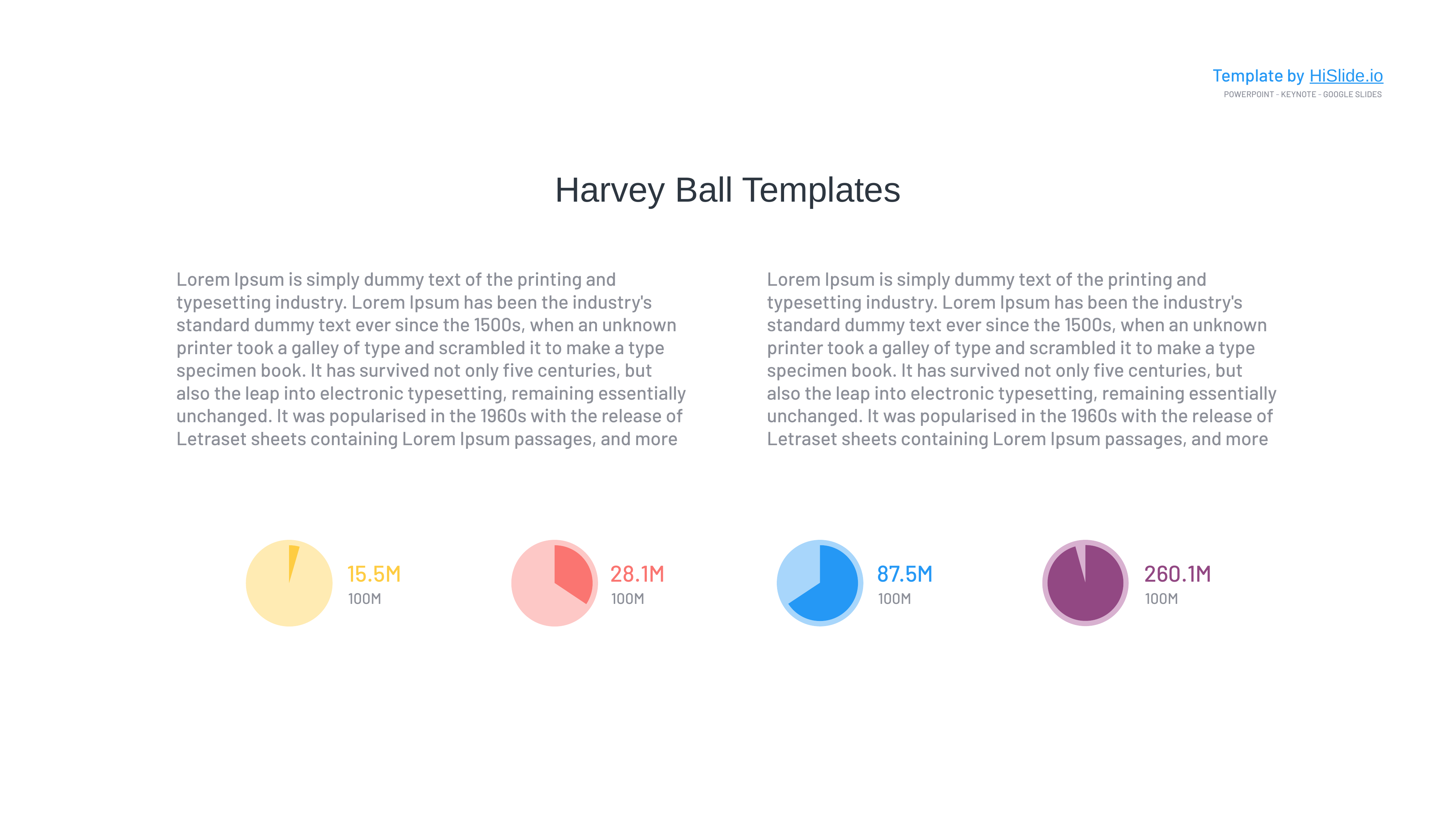

Template by HiSlide.io
PowerPoint - Keynote - Google Slides
Harvey Ball Templates
Lorem Ipsum is simply dummy text of the printing and typesetting industry. Lorem Ipsum has been the industry's standard dummy text ever since the 1500s, when an unknown printer took a galley of type and scrambled it to make a type specimen book. It has survived not only five centuries, but also the leap into electronic typesetting, remaining essentially unchanged. It was popularised in the 1960s with the release of Letraset sheets containing Lorem Ipsum passages, and more
Lorem Ipsum is simply dummy text of the printing and typesetting industry. Lorem Ipsum has been the industry's standard dummy text ever since the 1500s, when an unknown printer took a galley of type and scrambled it to make a type specimen book. It has survived not only five centuries, but also the leap into electronic typesetting, remaining essentially unchanged. It was popularised in the 1960s with the release of Letraset sheets containing Lorem Ipsum passages, and more

15.5M
100M

28.1M
100M

87.5M
100M

260.1M
100M